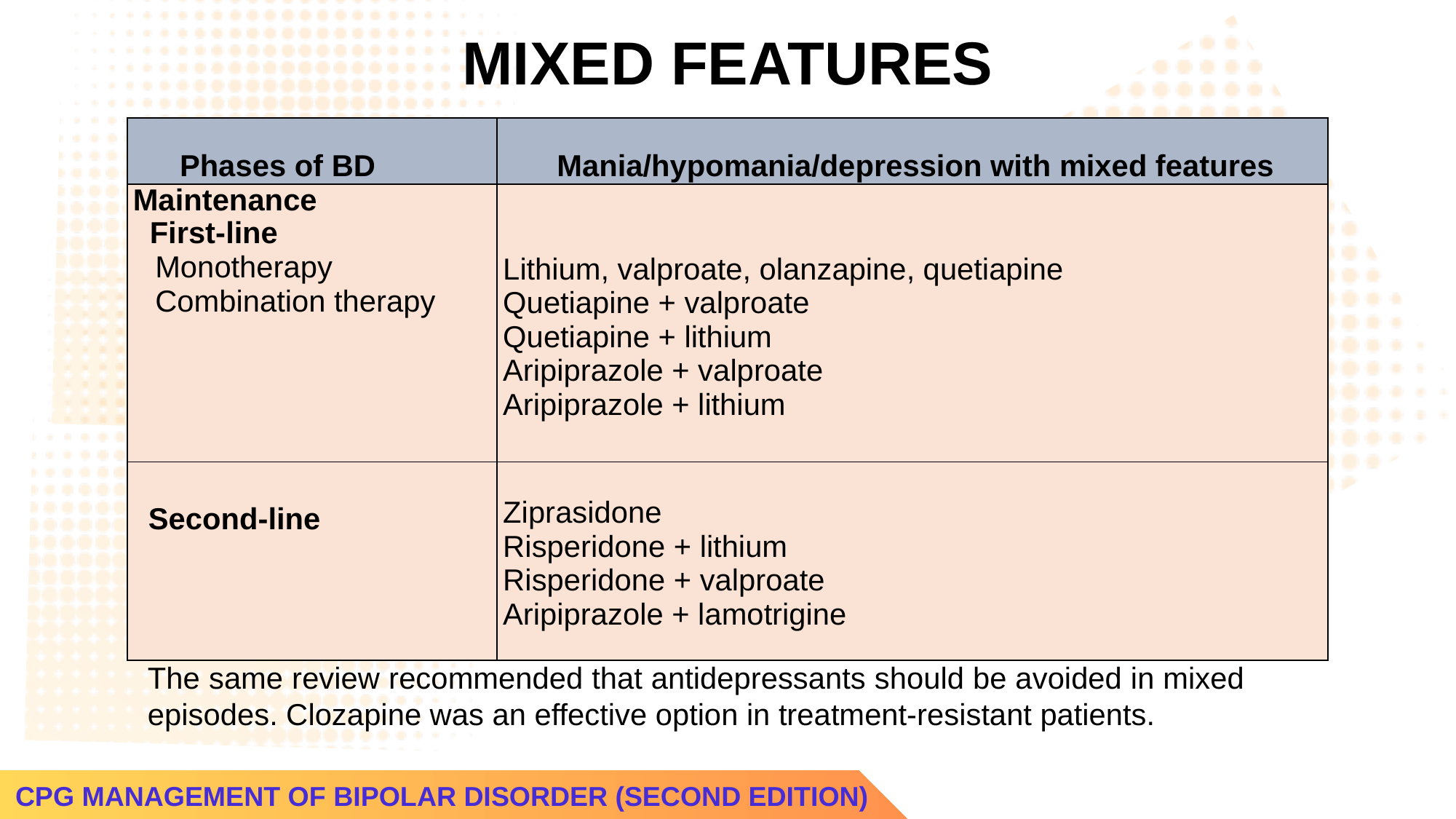

MIXED FEATURES

| Phases of BD | Mania/hypomania/depression with mixed features |
| --- | --- |
| Maintenance First-line Monotherapy Combination therapy | Lithium, valproate, olanzapine, quetiapine Quetiapine + valproate Quetiapine + lithium Aripiprazole + valproate Aripiprazole + lithium |
| Second-line | Ziprasidone Risperidone + lithium Risperidone + valproate Aripiprazole + lamotrigine |

The same review recommended that antidepressants should be avoided in mixed episodes. Clozapine was an effective option in treatment-resistant patients.

CPG MANAGEMENT OF BIPOLAR DISORDER (SECOND EDITION)